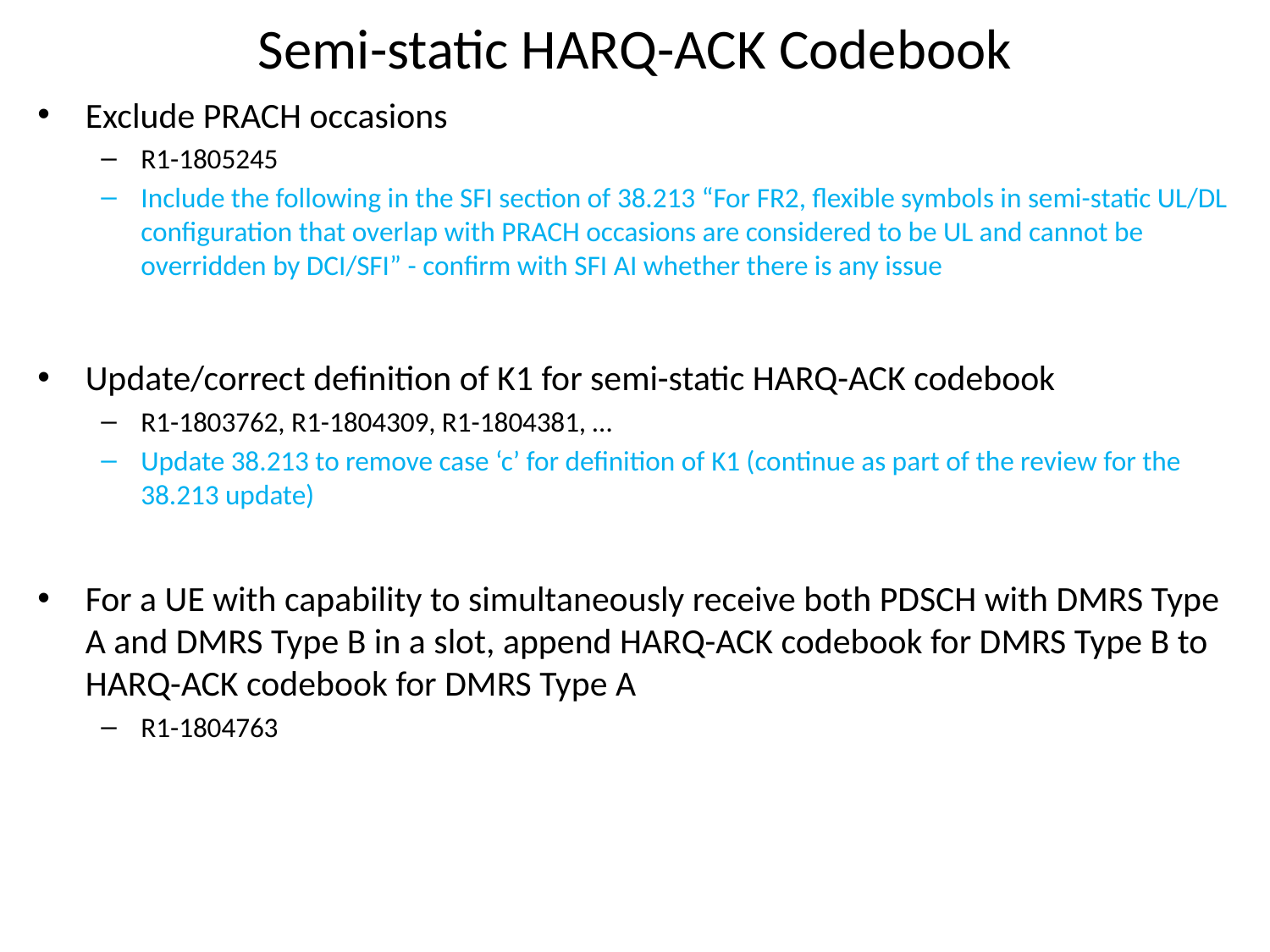

# Semi-static HARQ-ACK Codebook
Exclude PRACH occasions
R1-1805245
Include the following in the SFI section of 38.213 “For FR2, flexible symbols in semi-static UL/DL configuration that overlap with PRACH occasions are considered to be UL and cannot be overridden by DCI/SFI” - confirm with SFI AI whether there is any issue

Update/correct definition of K1 for semi-static HARQ-ACK codebook
R1-1803762, R1-1804309, R1-1804381, …
Update 38.213 to remove case ‘c’ for definition of K1 (continue as part of the review for the 38.213 update)

For a UE with capability to simultaneously receive both PDSCH with DMRS Type A and DMRS Type B in a slot, append HARQ-ACK codebook for DMRS Type B to HARQ-ACK codebook for DMRS Type A
R1-1804763